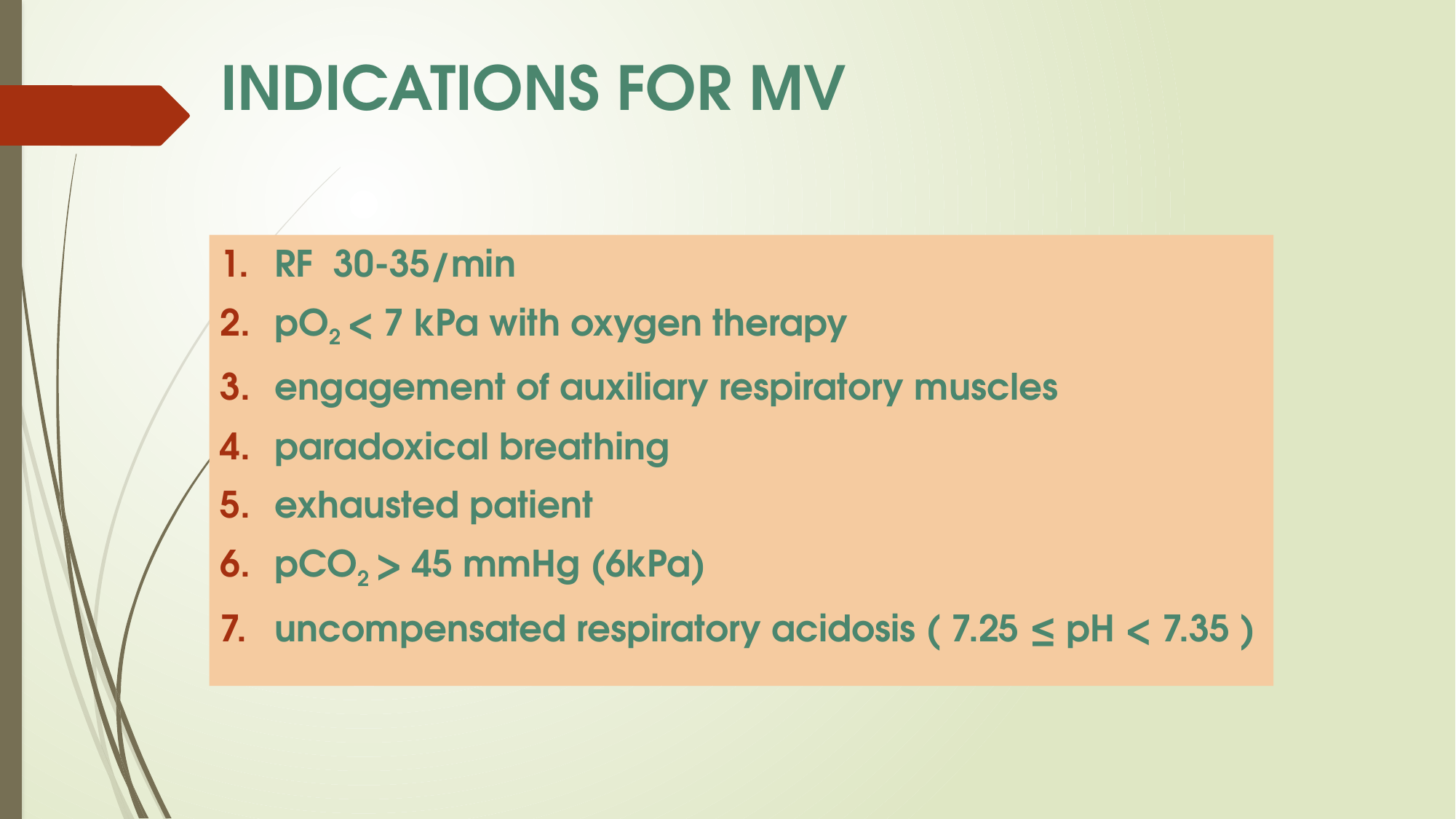

# INDICATIONS FOR MV
RF  30-35/min
pO2 < 7 kPa with oxygen therapy
engagement of auxiliary respiratory muscles
paradoxical breathing
exhausted patient
pCO2 > 45 mmHg (6kPa)
uncompensated respiratory acidosis ( 7.25 ≤ pH < 7.35 )